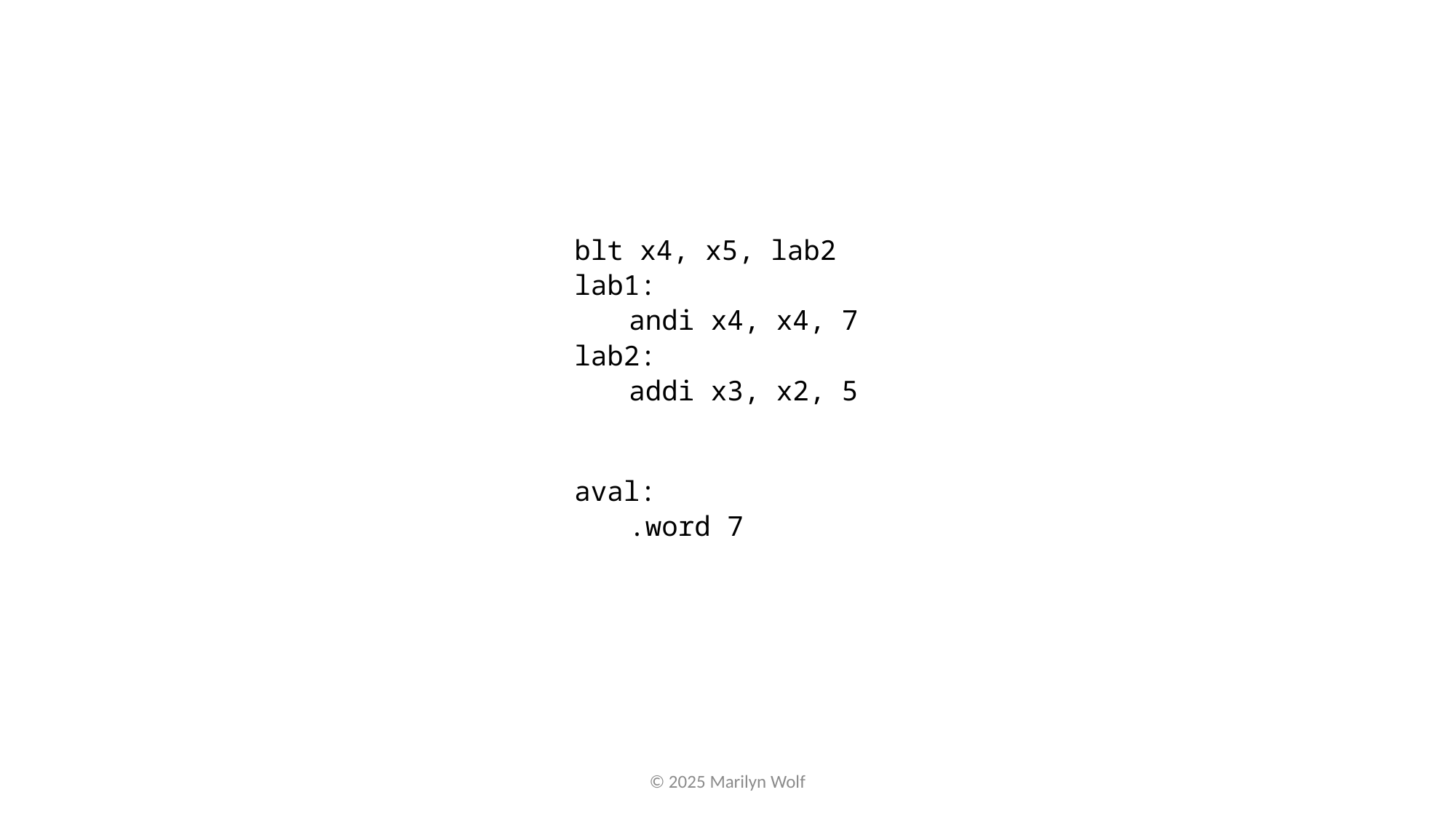

blt x4, x5, lab2
lab1:
	andi x4, x4, 7
lab2:
	addi x3, x2, 5

aval:
	.word 7
© 2025 Marilyn Wolf